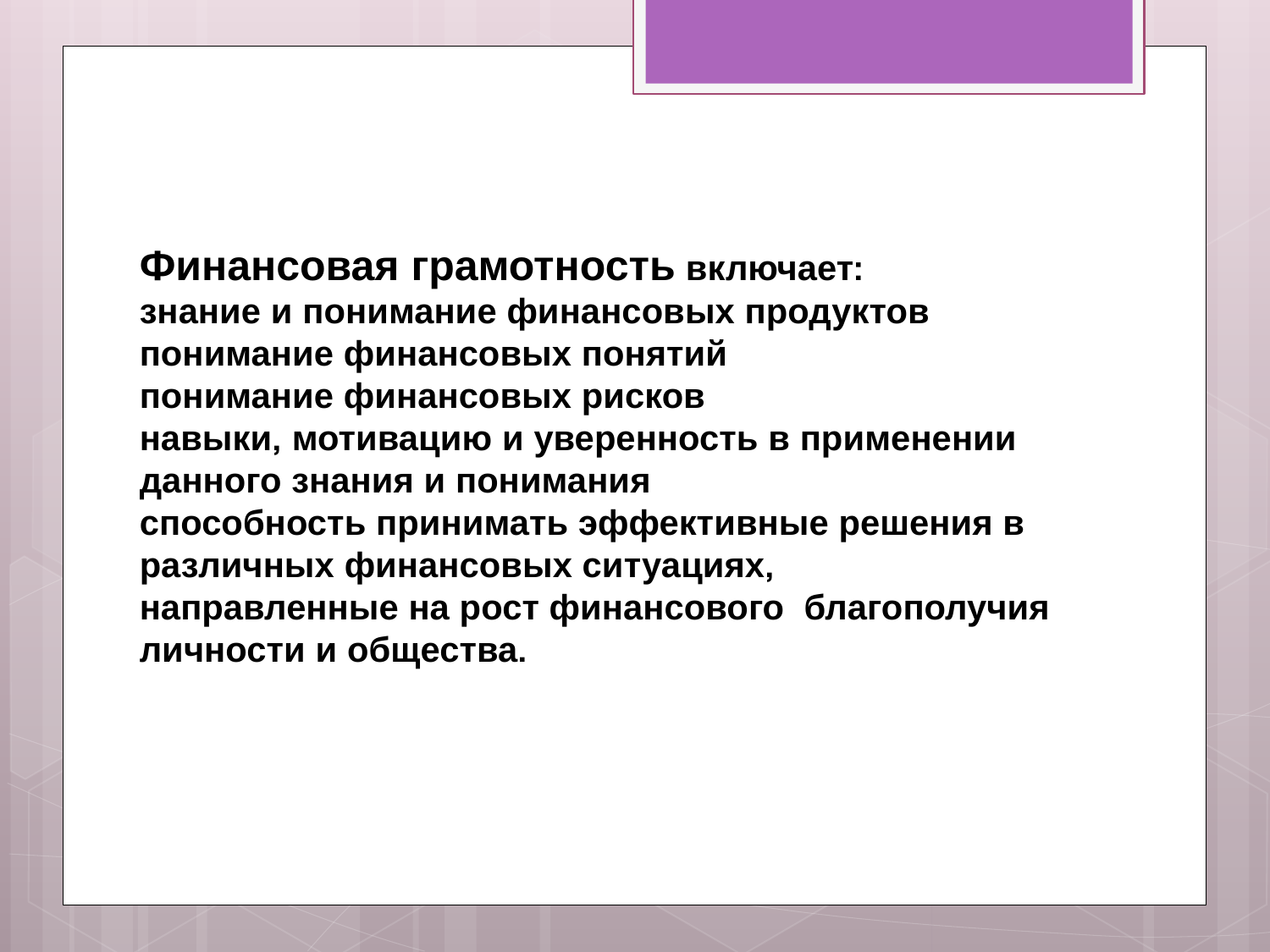

Финансовая грамотность включает:
знание и понимание финансовых продуктов
понимание финансовых понятий
понимание финансовых рисков
навыки, мотивацию и уверенность в применении  данного знания и понимания
способность принимать эффективные решения в  различных финансовых ситуациях,
направленные на рост финансового  благополучия личности и общества.